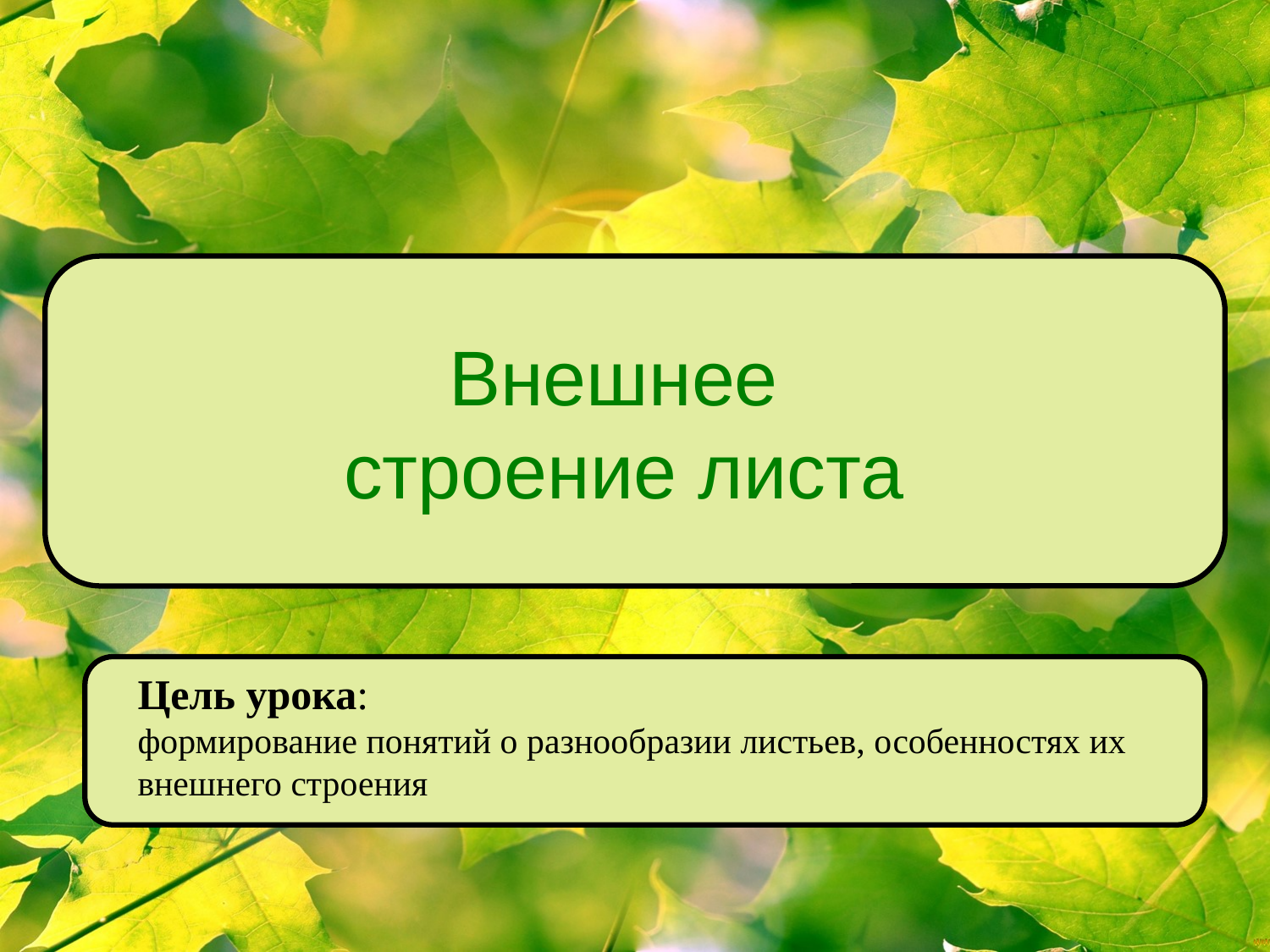

Внешнее
строение листа

Цель урока:
формирование понятий о разнообразии листьев, особенностях их внешнего строения